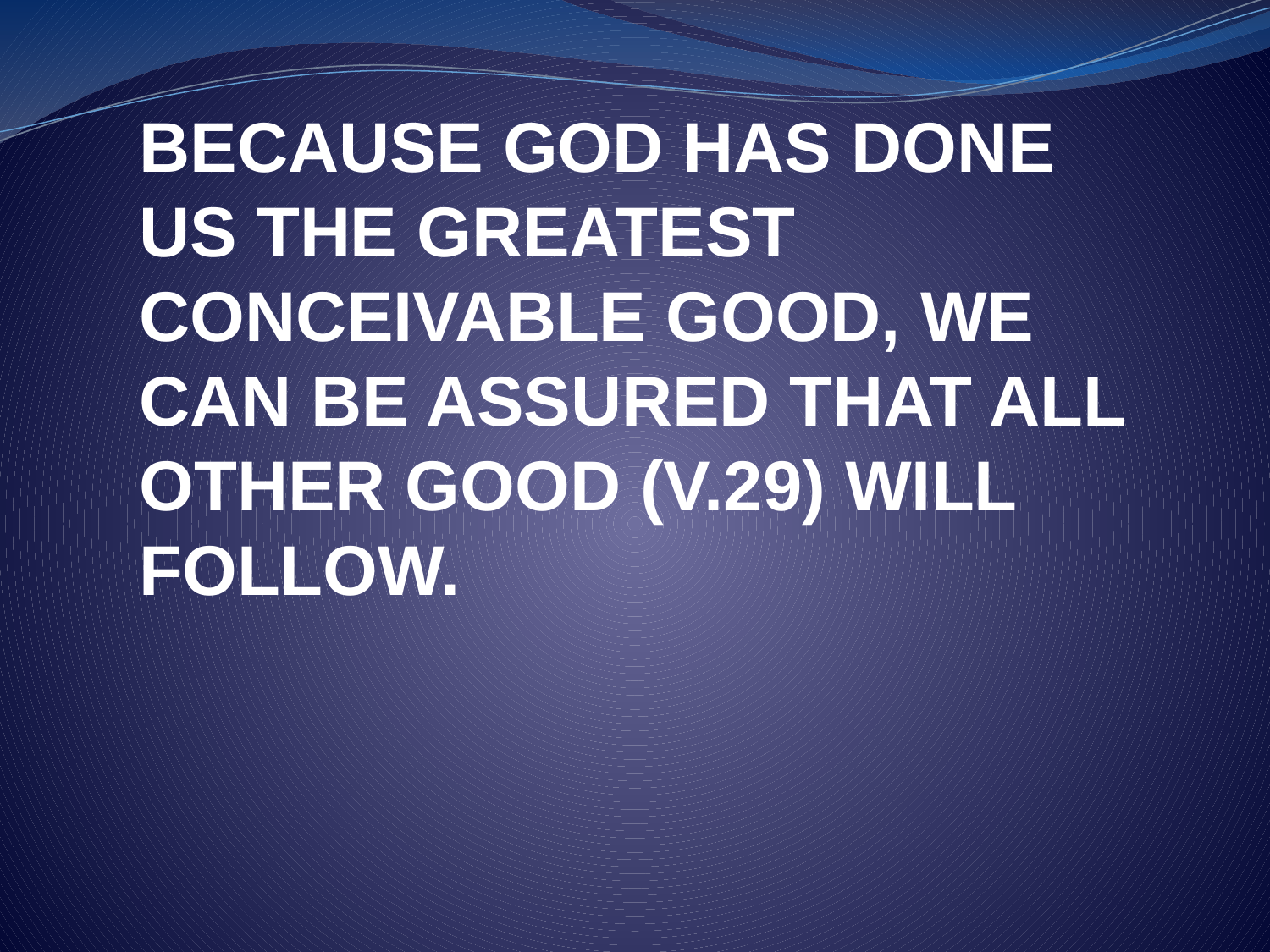

BECAUSE GOD HAS DONE US THE GREATEST CONCEIVABLE GOOD, WE CAN BE ASSURED THAT ALL OTHER GOOD (V.29) WILL FOLLOW.